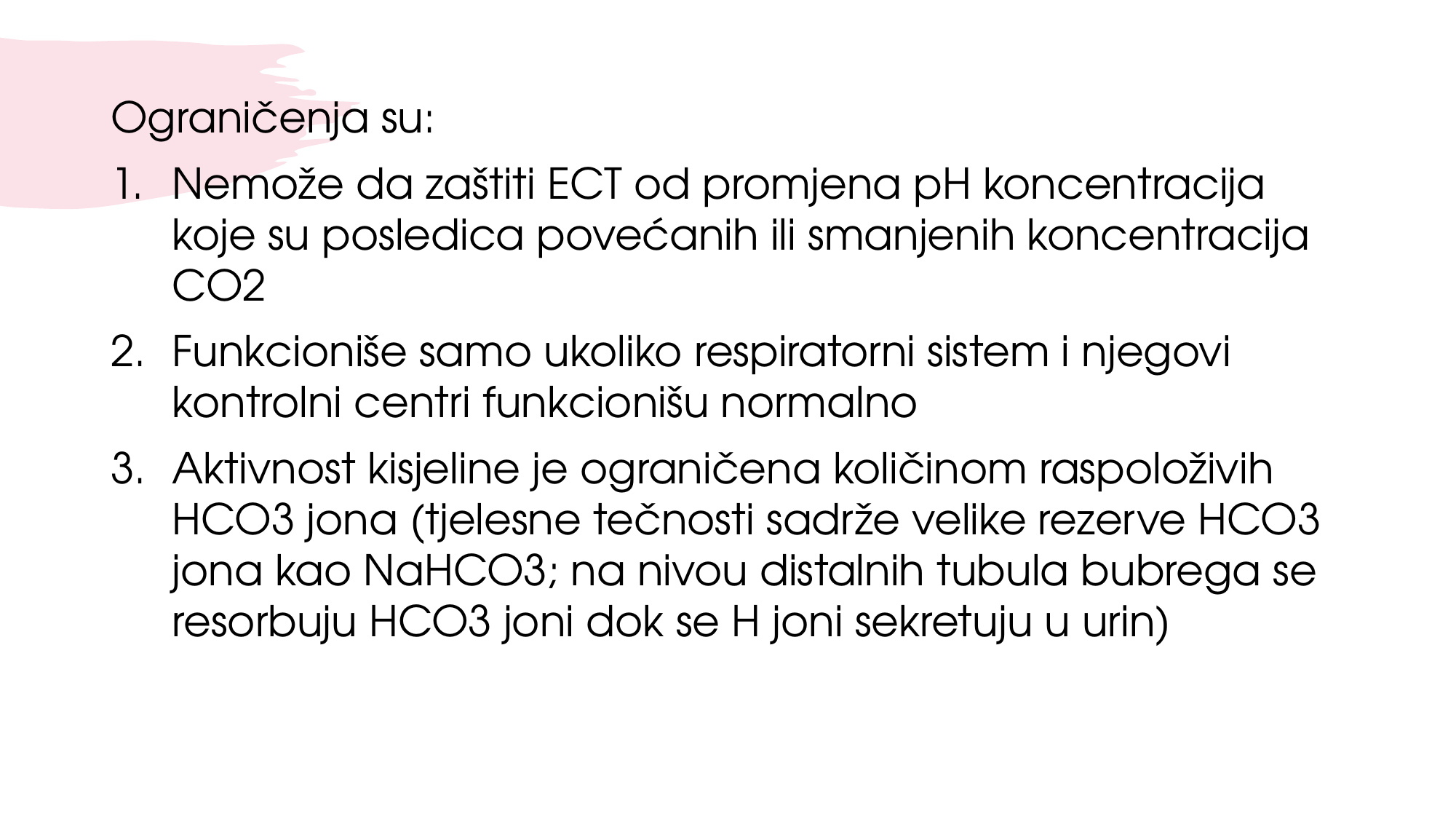

Ograničenja su:
Nemože da zaštiti ECT od promjena pH koncentracija koje su posledica povećanih ili smanjenih koncentracija CO2
Funkcioniše samo ukoliko respiratorni sistem i njegovi kontrolni centri funkcionišu normalno
Aktivnost kisjeline je ograničena količinom raspoloživih HCO3 jona (tjelesne tečnosti sadrže velike rezerve HCO3 jona kao NaHCO3; na nivou distalnih tubula bubrega se resorbuju HCO3 joni dok se H joni sekretuju u urin)